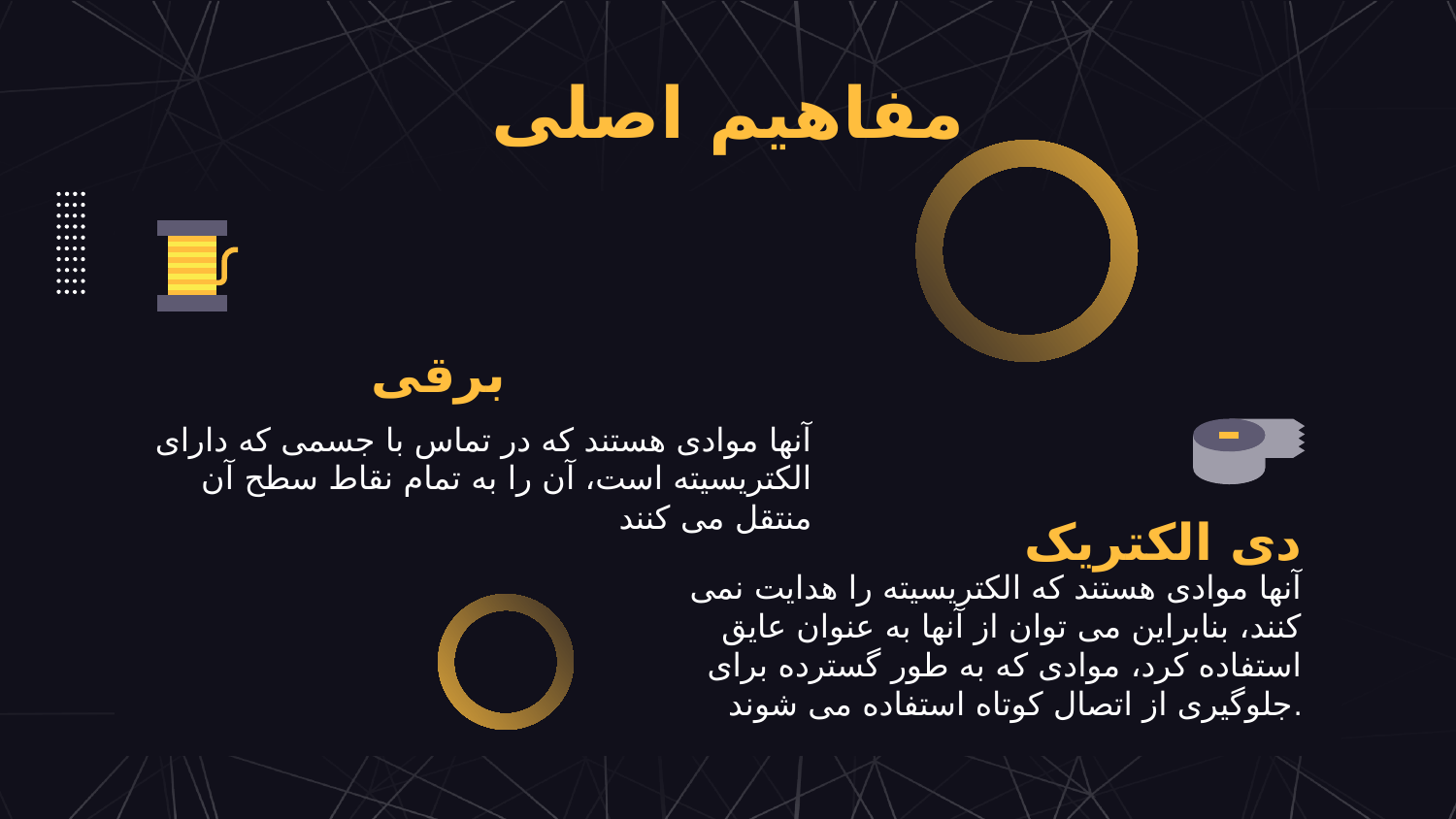

مفاهیم اصلی

# برقی

آنها موادی هستند که در تماس با جسمی که دارای الکتریسیته است، آن را به تمام نقاط سطح آن منتقل می کنند
دی الکتریک
آنها موادی هستند که الکتریسیته را هدایت نمی کنند، بنابراین می توان از آنها به عنوان عایق استفاده کرد، موادی که به طور گسترده برای جلوگیری از اتصال کوتاه استفاده می شوند.